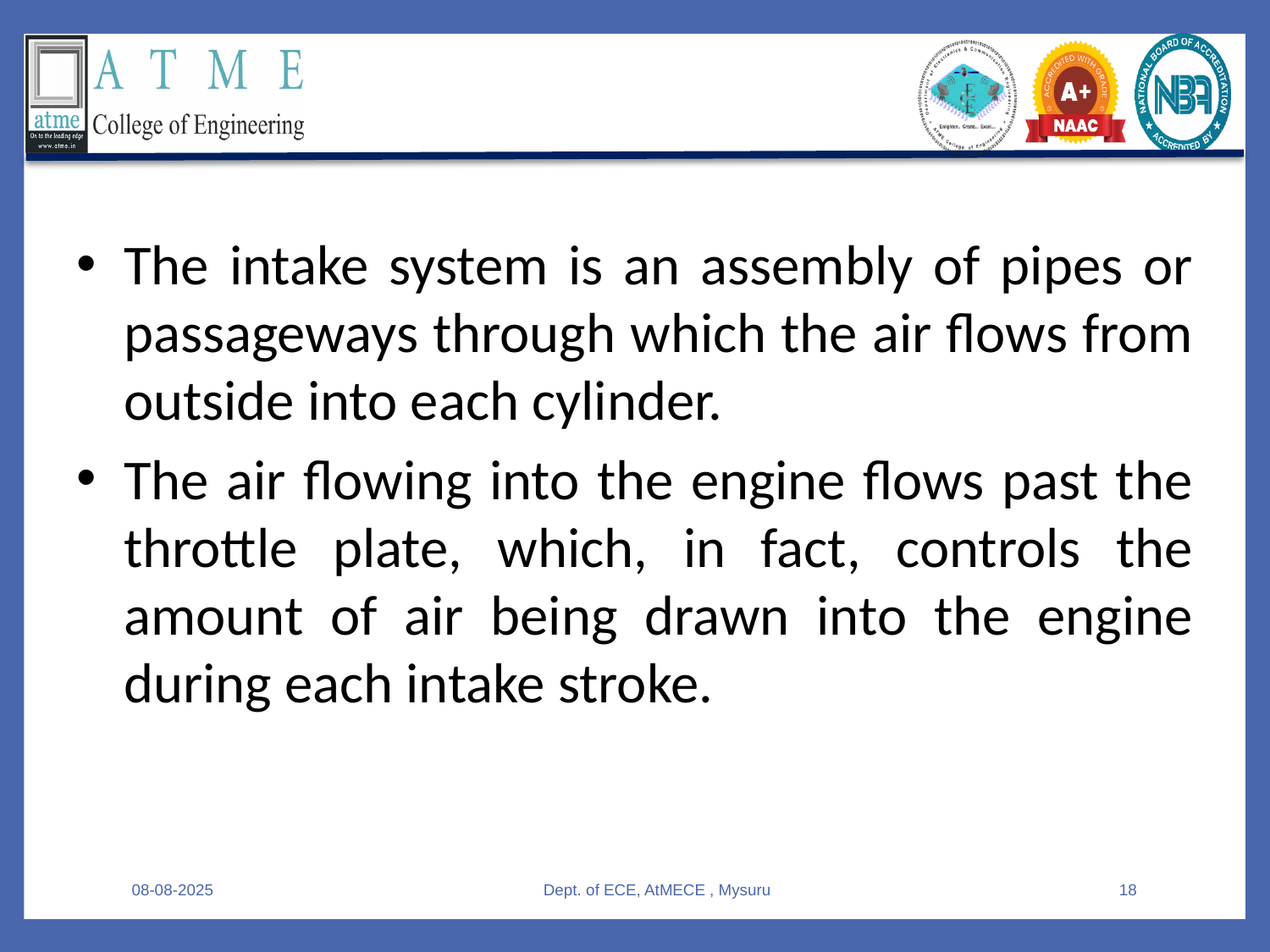

The intake system is an assembly of pipes or passageways through which the air flows from outside into each cylinder.
The air flowing into the engine flows past the throttle plate, which, in fact, controls the amount of air being drawn into the engine during each intake stroke.
08-08-2025
Dept. of ECE, AtMECE , Mysuru
18